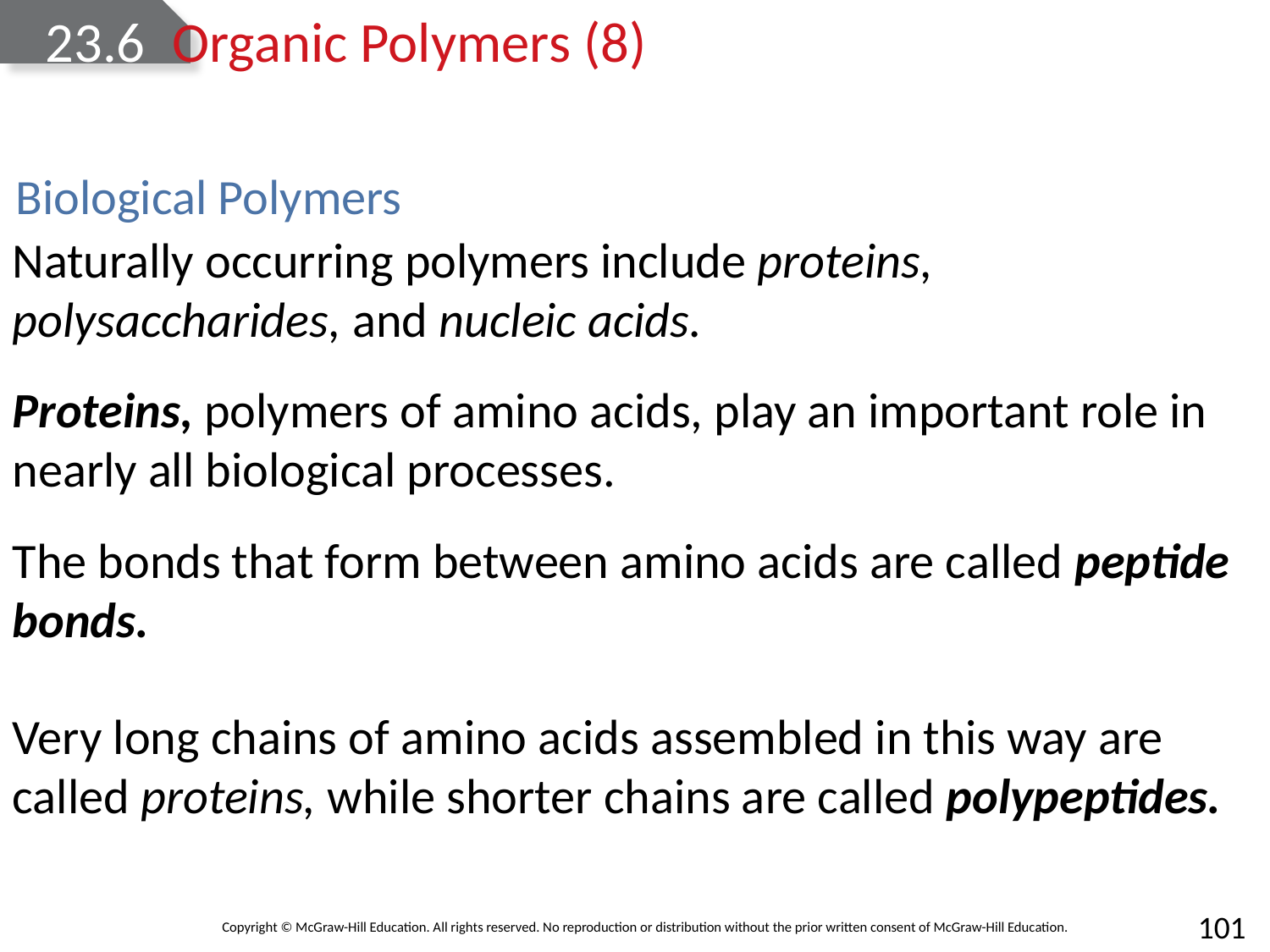

# 23.6 	Organic Polymers (8)
Biological Polymers
Naturally occurring polymers include proteins, polysaccharides, and nucleic acids.
Proteins, polymers of amino acids, play an important role in nearly all biological processes.
The bonds that form between amino acids are called peptide bonds.
Very long chains of amino acids assembled in this way are called proteins, while shorter chains are called polypeptides.